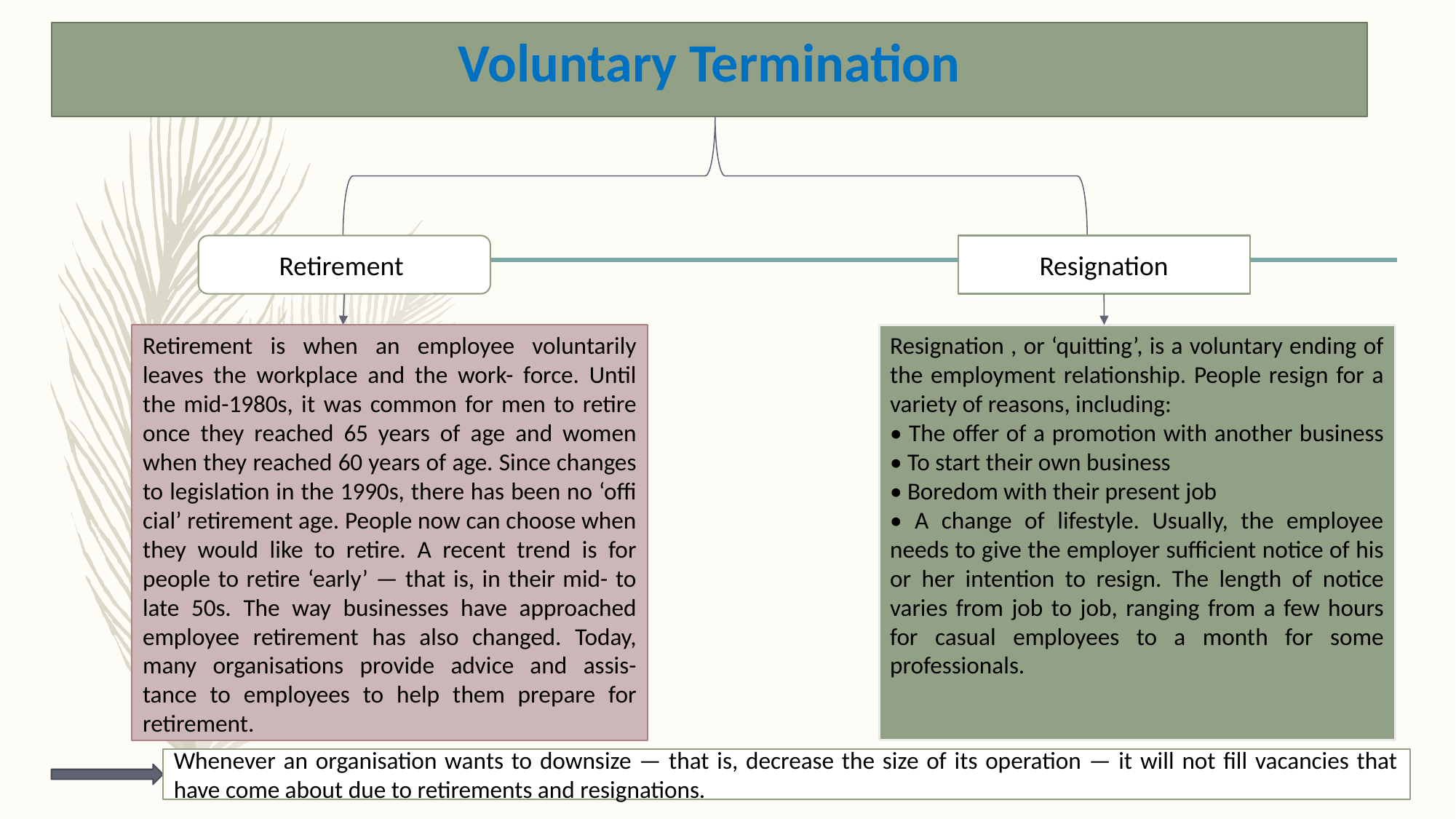

# Voluntary Termination
Resignation
Retirement

Retirement is when an employee voluntarily leaves the workplace and the work- force. Until the mid-1980s, it was common for men to retire once they reached 65 years of age and women when they reached 60 years of age. Since changes to legislation in the 1990s, there has been no ‘offi cial’ retirement age. People now can choose when they would like to retire. A recent trend is for people to retire ‘early’ — that is, in their mid- to late 50s. The way businesses have approached employee retirement has also changed. Today, many organisations provide advice and assis- tance to employees to help them prepare for retirement.
Resignation , or ‘quitting’, is a voluntary ending of the employment relationship. People resign for a variety of reasons, including:
• The offer of a promotion with another business • To start their own business
• Boredom with their present job
• A change of lifestyle. Usually, the employee needs to give the employer sufficient notice of his or her intention to resign. The length of notice varies from job to job, ranging from a few hours for casual employees to a month for some professionals.
Whenever an organisation wants to downsize — that is, decrease the size of its operation — it will not fill vacancies that have come about due to retirements and resignations.